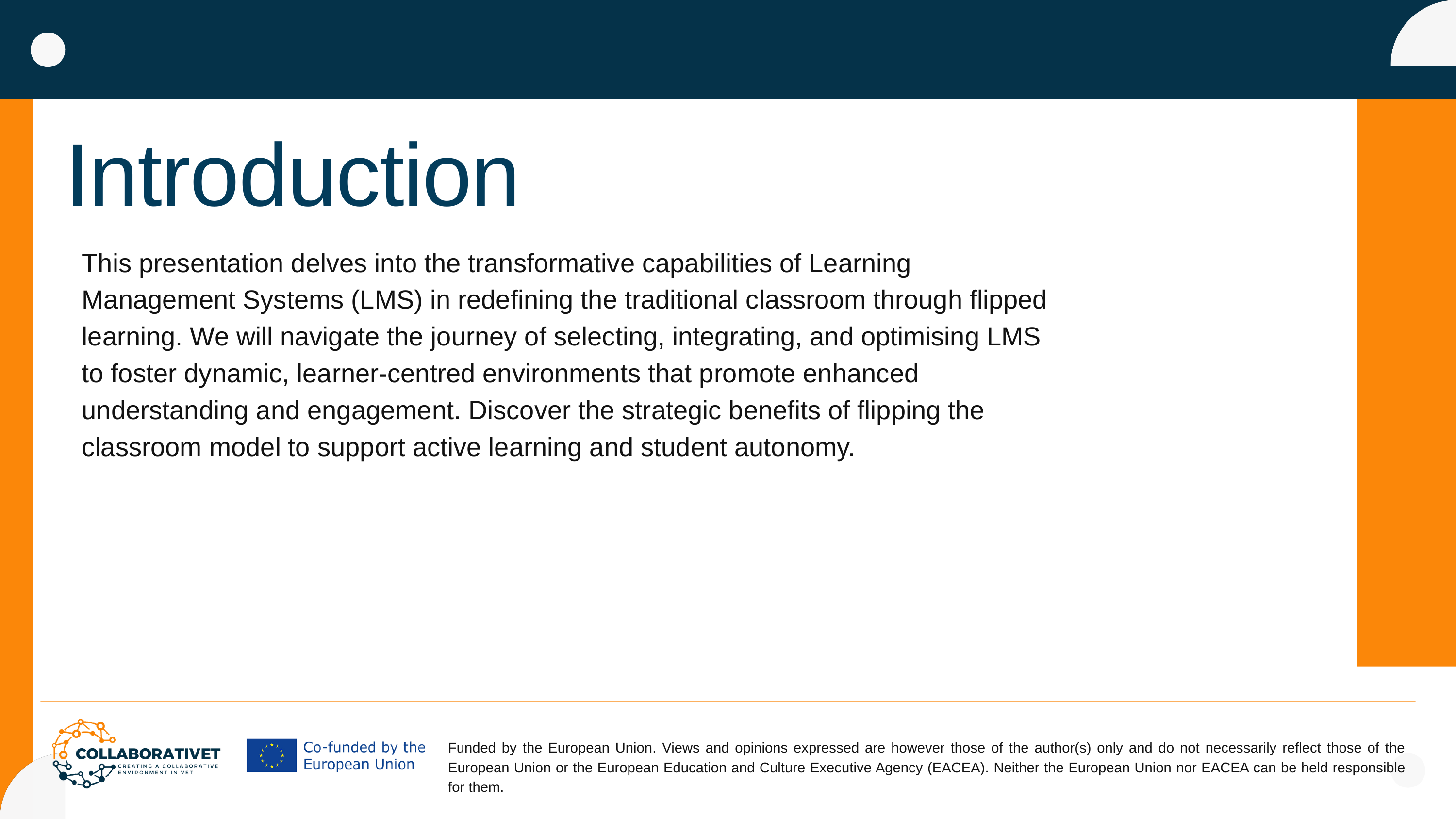

Introduction
This presentation delves into the transformative capabilities of Learning Management Systems (LMS) in redefining the traditional classroom through flipped learning. We will navigate the journey of selecting, integrating, and optimising LMS to foster dynamic, learner-centred environments that promote enhanced understanding and engagement. Discover the strategic benefits of flipping the classroom model to support active learning and student autonomy.

Funded by the European Union. Views and opinions expressed are however those of the author(s) only and do not necessarily reflect those of the European Union or the European Education and Culture Executive Agency (EACEA). Neither the European Union nor EACEA can be held responsible for them.